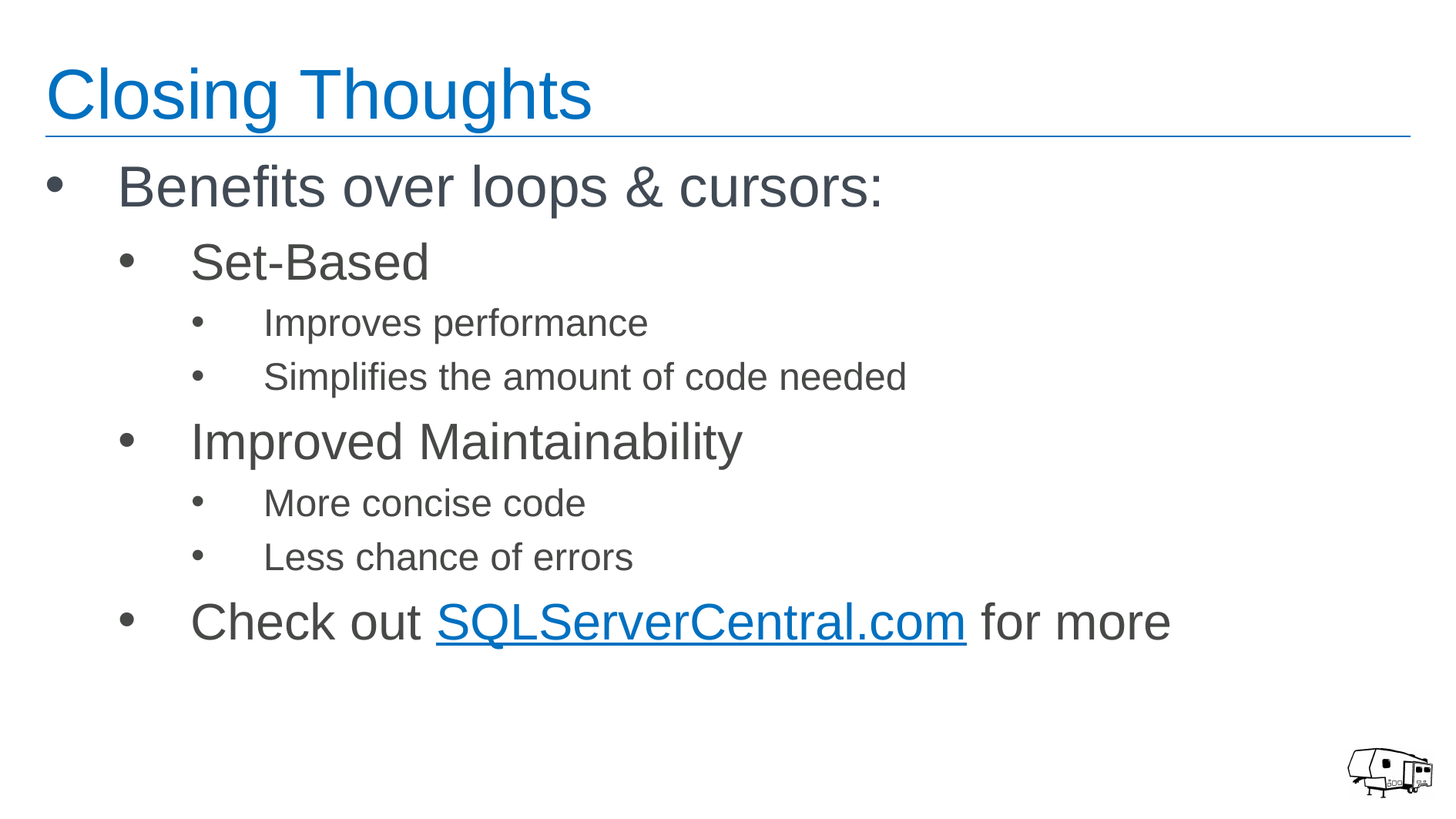

# Closing Thoughts
Benefits over loops & cursors:
Set-Based
Improves performance
Simplifies the amount of code needed
Improved Maintainability
More concise code
Less chance of errors
Check out SQLServerCentral.com for more